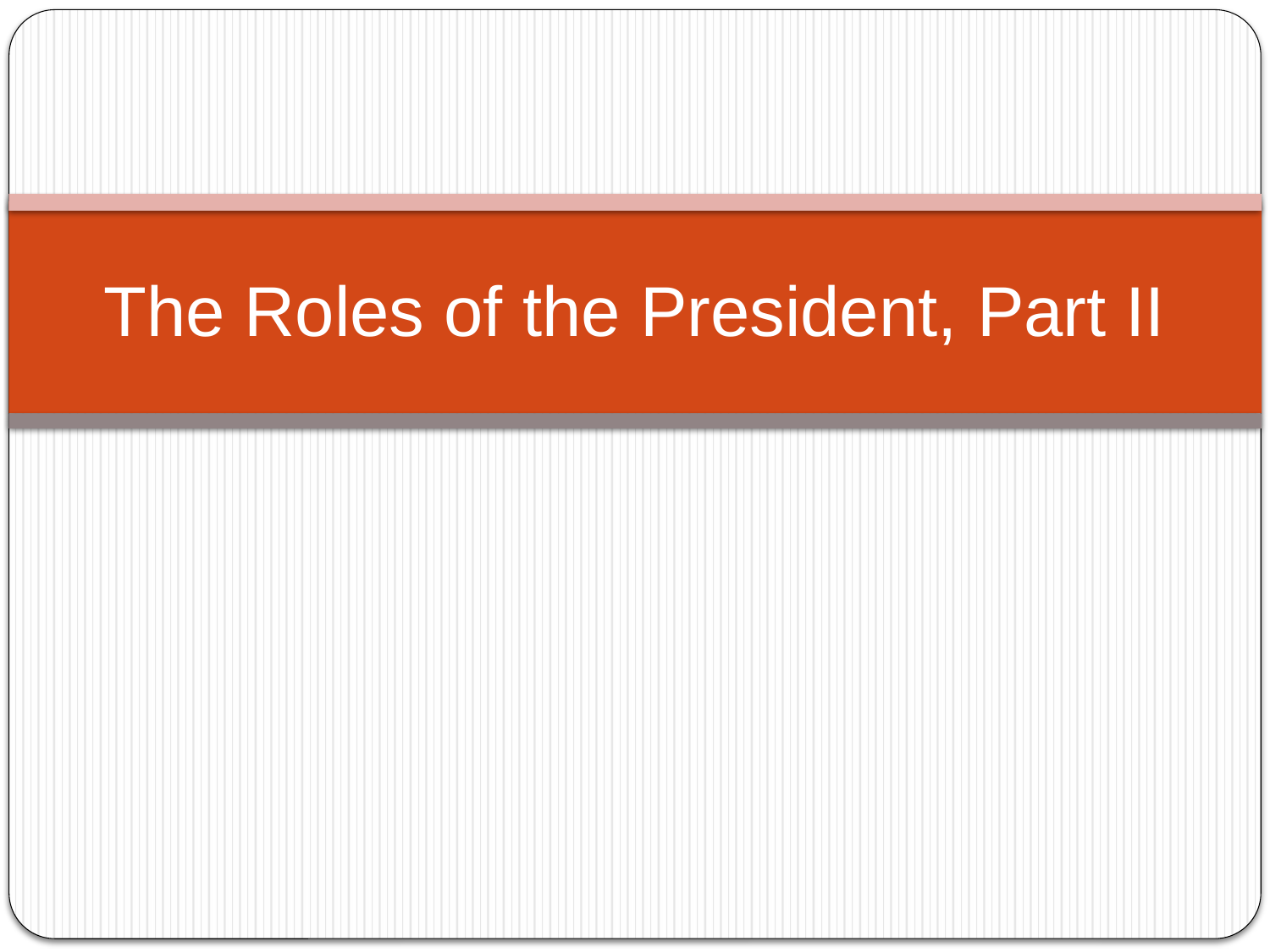

# The Roles of the President, Part II